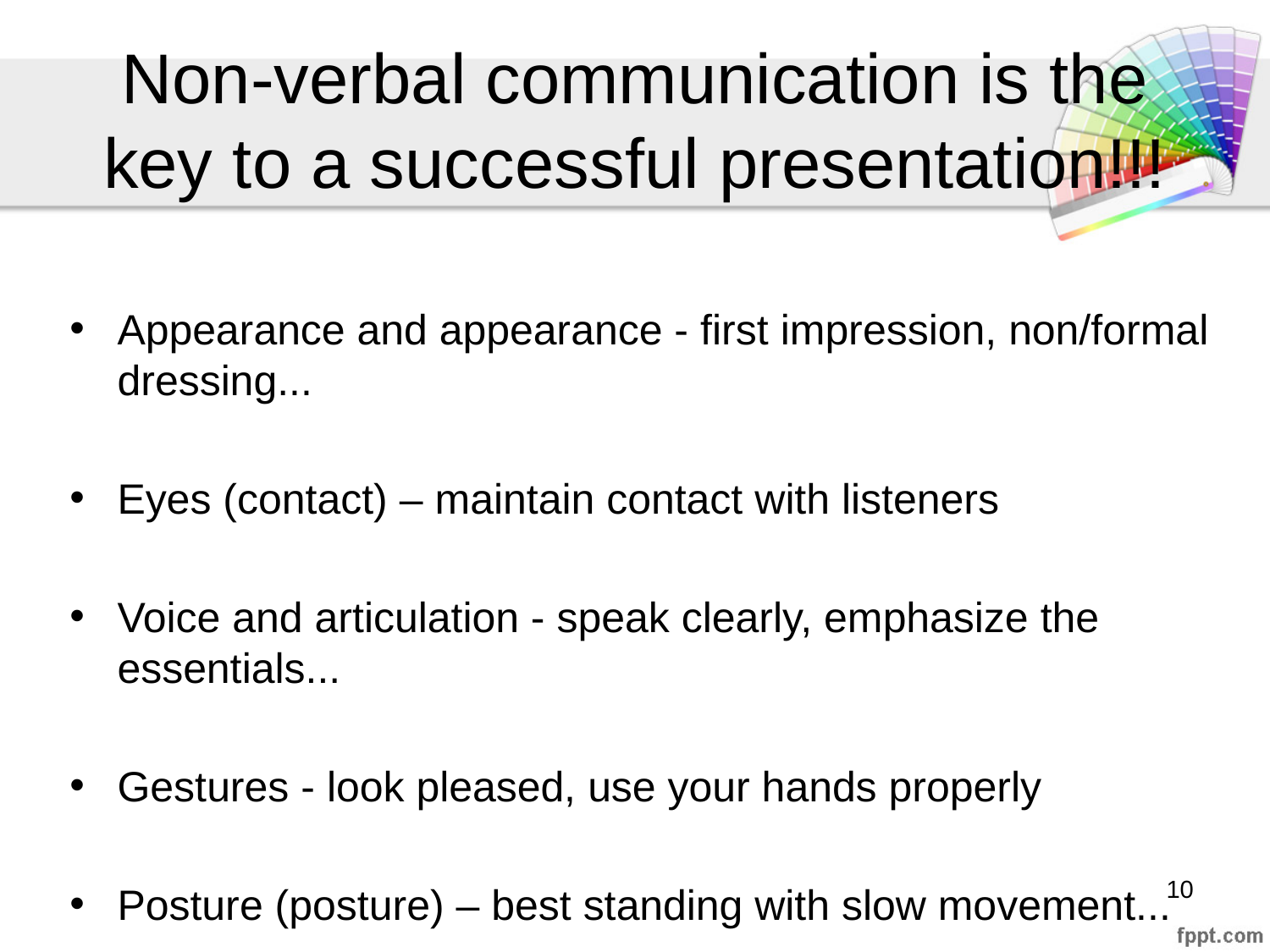

# Non-verbal communication is the key to a successful presentation!!!
Appearance and appearance - first impression, non/formal dressing...

Eyes (contact) – maintain contact with listeners

Voice and articulation - speak clearly, emphasize the essentials...

Gestures - look pleased, use your hands properly

Posture (posture) – best standing with slow movement...

10